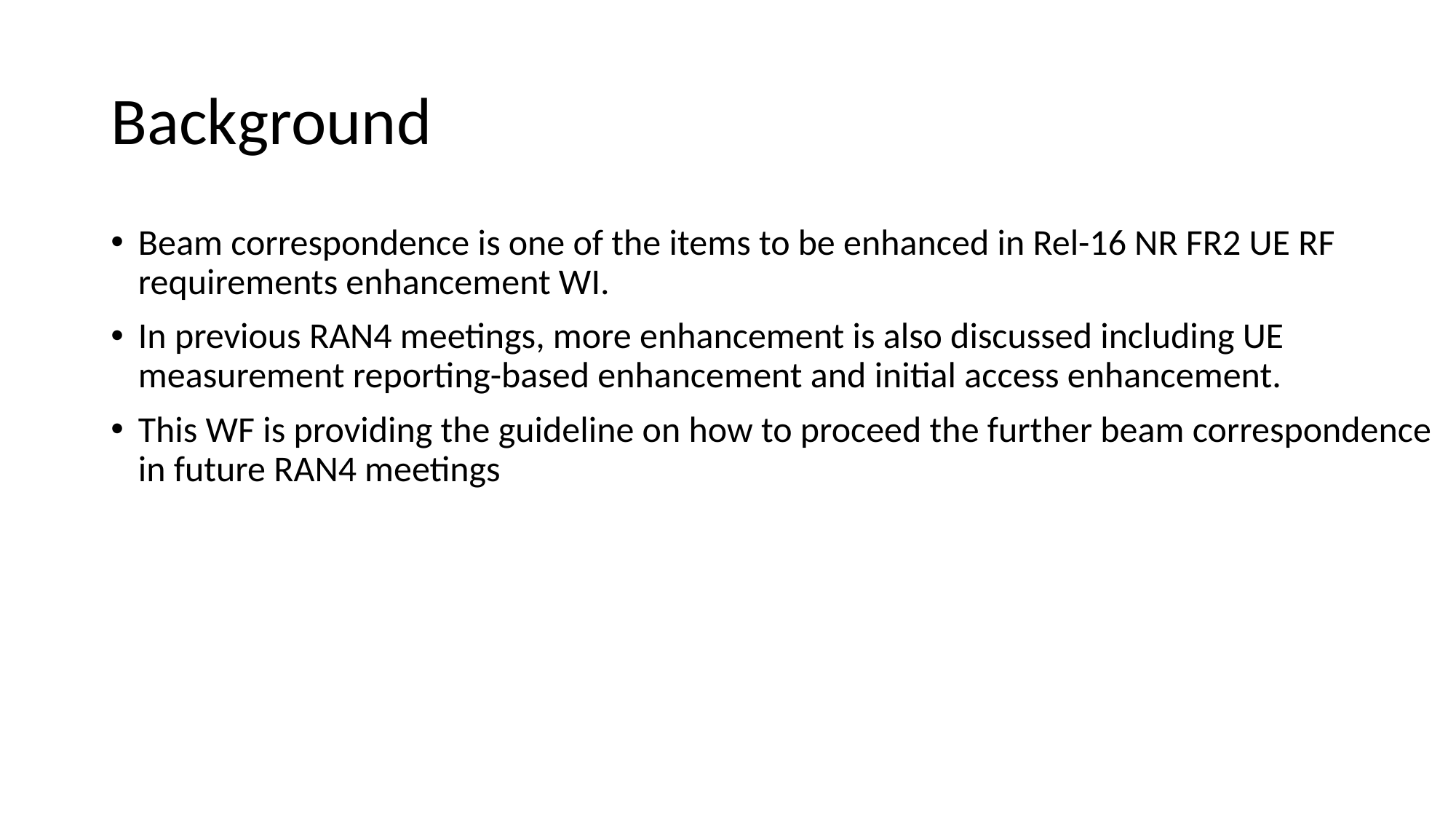

# Background
Beam correspondence is one of the items to be enhanced in Rel-16 NR FR2 UE RF requirements enhancement WI.
In previous RAN4 meetings, more enhancement is also discussed including UE measurement reporting-based enhancement and initial access enhancement.
This WF is providing the guideline on how to proceed the further beam correspondence in future RAN4 meetings